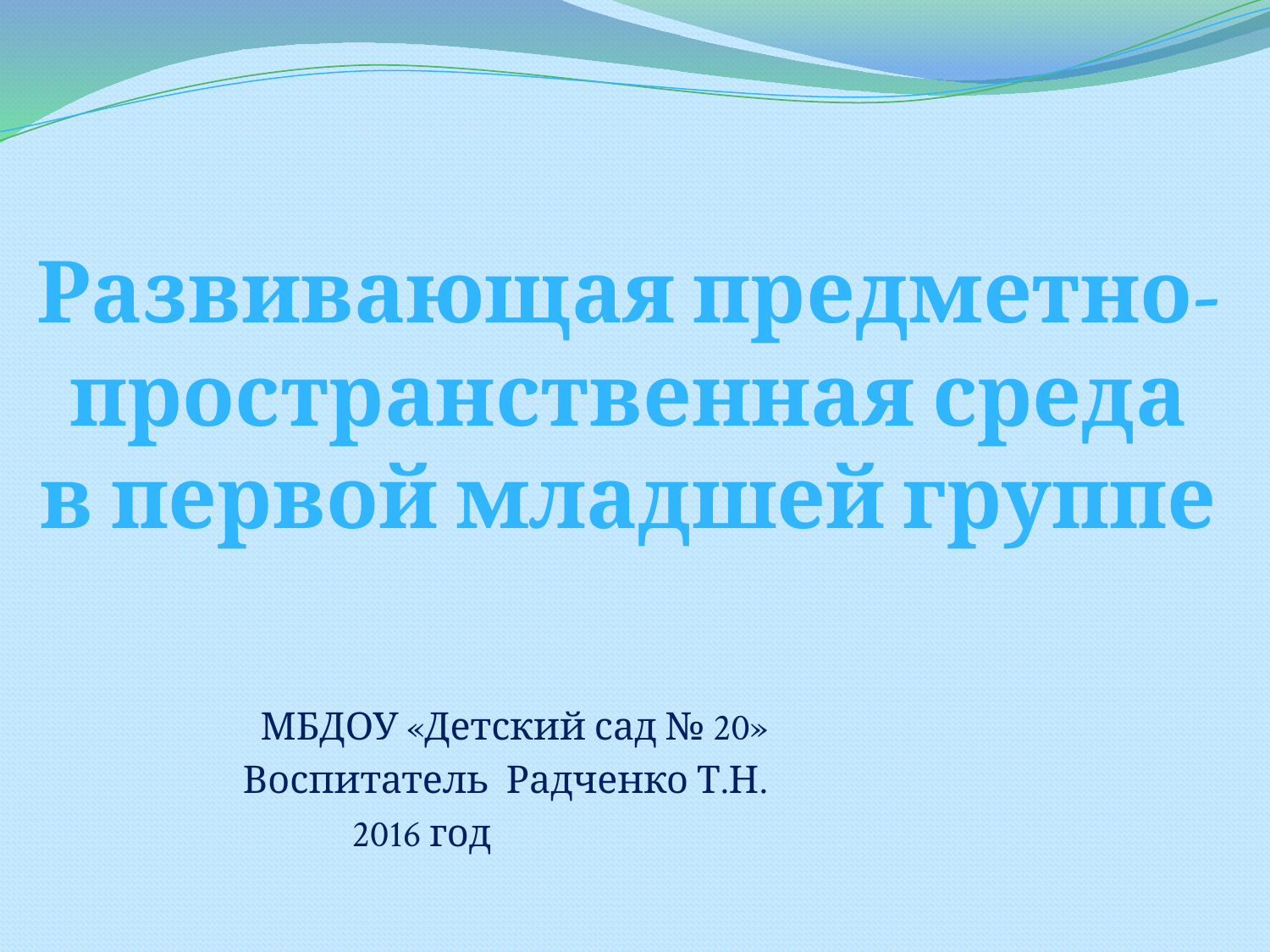

# Развивающая предметно-пространственная среда в первой младшей группе
МБДОУ «Детский сад № 20»
Воспитатель  Радченко Т.Н.
2016 год